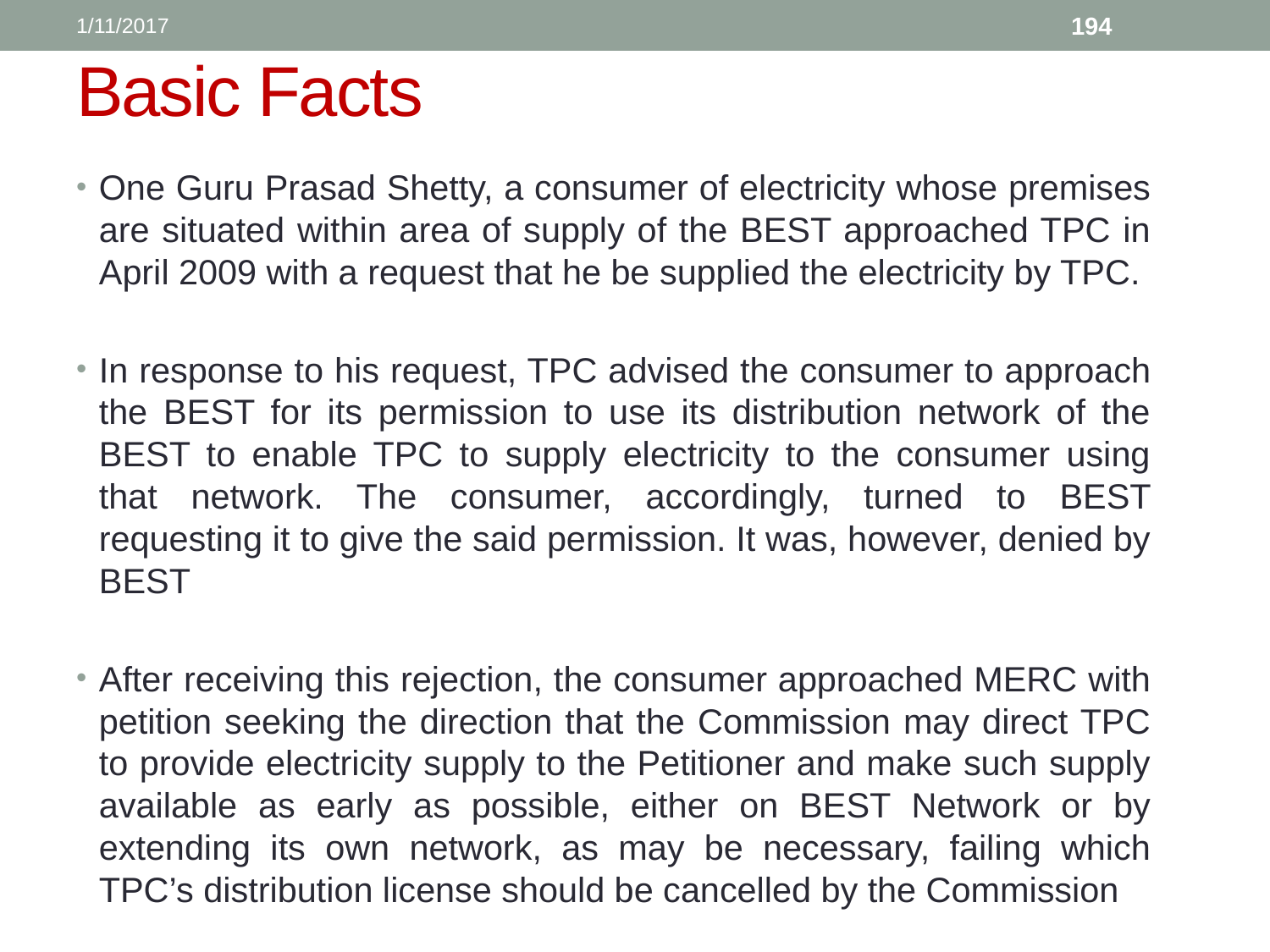

1/11/2017
194
# Basic Facts
One Guru Prasad Shetty, a consumer of electricity whose premises are situated within area of supply of the BEST approached TPC in April 2009 with a request that he be supplied the electricity by TPC.

In response to his request, TPC advised the consumer to approach the BEST for its permission to use its distribution network of the BEST to enable TPC to supply electricity to the consumer using that network. The consumer, accordingly, turned to BEST requesting it to give the said permission. It was, however, denied by BEST

After receiving this rejection, the consumer approached MERC with petition seeking the direction that the Commission may direct TPC to provide electricity supply to the Petitioner and make such supply available as early as possible, either on BEST Network or by extending its own network, as may be necessary, failing which TPC’s distribution license should be cancelled by the Commission